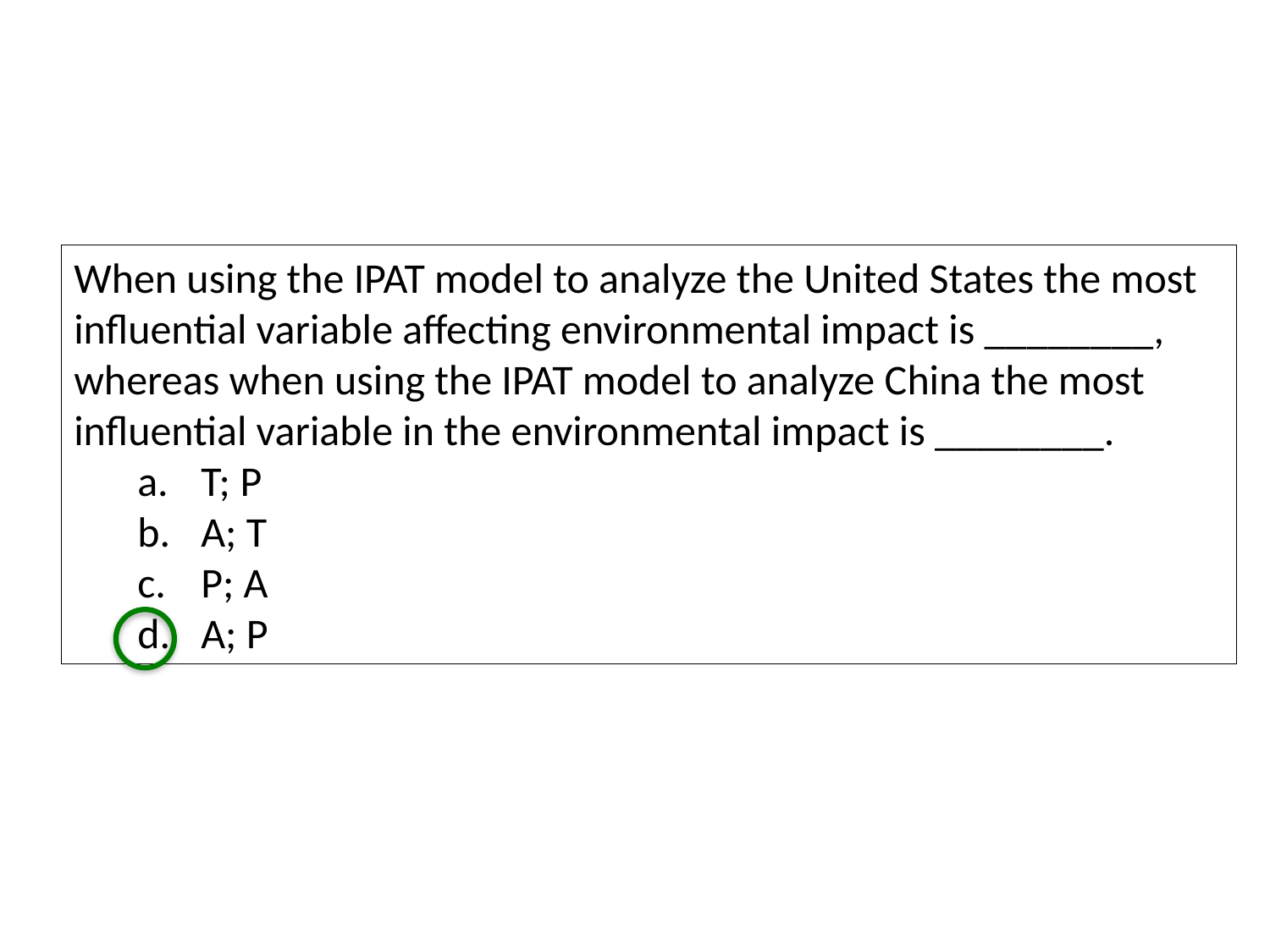

When using the IPAT model to analyze the United States the most influential variable affecting environmental impact is ________, whereas when using the IPAT model to analyze China the most influential variable in the environmental impact is ________.
T; P
A; T
P; A
A; P